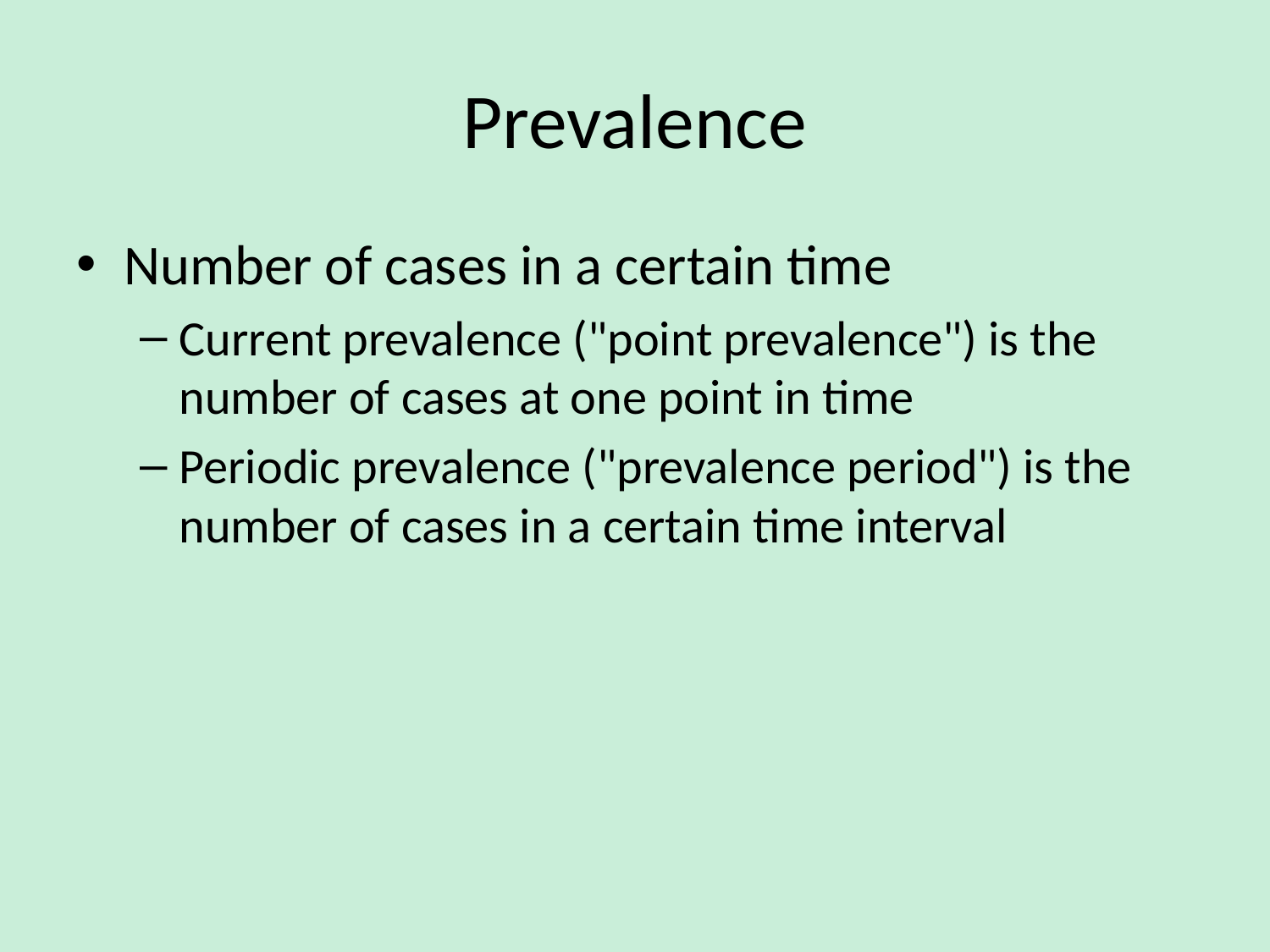

# Prevalence
Number of cases in a certain time
Current prevalence ("point prevalence") is the number of cases at one point in time
Periodic prevalence ("prevalence period") is the number of cases in a certain time interval